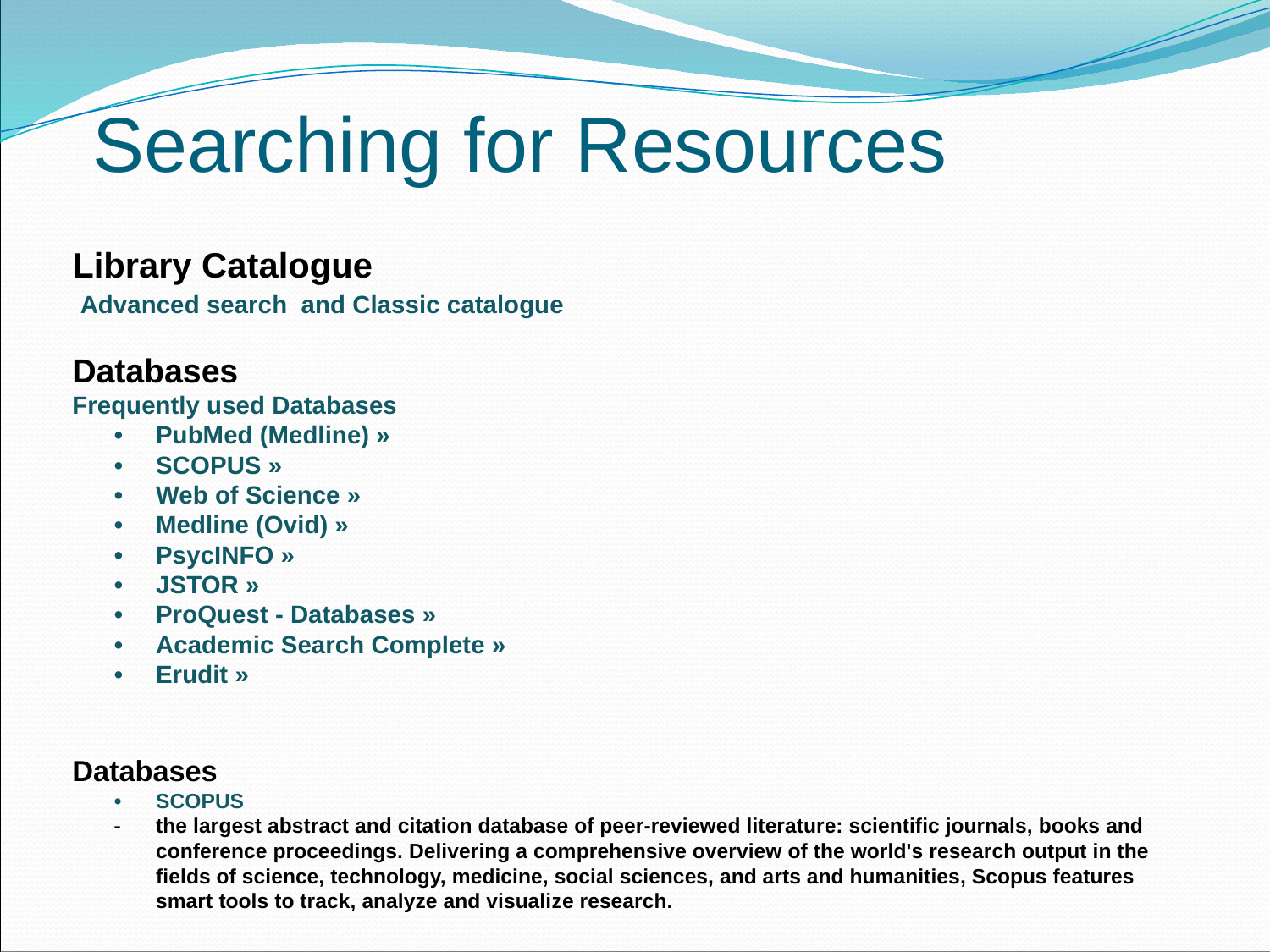

# Searching for Resources
Library Catalogue
 Advanced search  and Classic catalogue

Databases
Frequently used Databases
•	PubMed (Medline) »
•	SCOPUS »
•	Web of Science »
•	Medline (Ovid) »
•	PsycINFO »
•	JSTOR »
•	ProQuest - Databases »
•	Academic Search Complete »
•	Erudit »

Databases
•	SCOPUS
-	the largest abstract and citation database of peer-reviewed literature: scientific journals, books and conference proceedings. Delivering a comprehensive overview of the world's research output in the fields of science, technology, medicine, social sciences, and arts and humanities, Scopus features smart tools to track, analyze and visualize research.